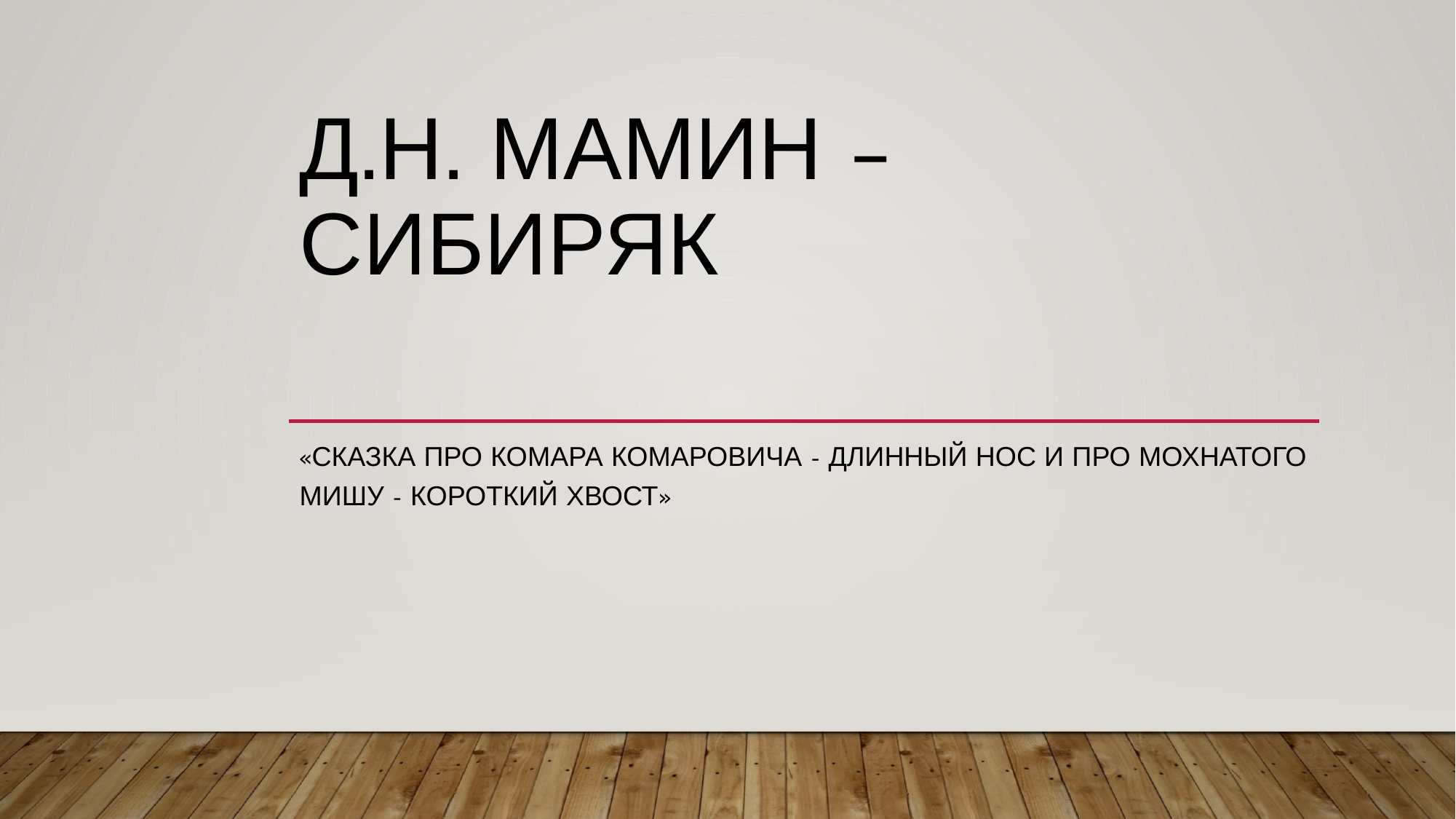

# Д.н. мамин –сибиряк
«Сказка про Комара Комаровича - длинный нос и про мохнатого Мишу - короткий хвост»